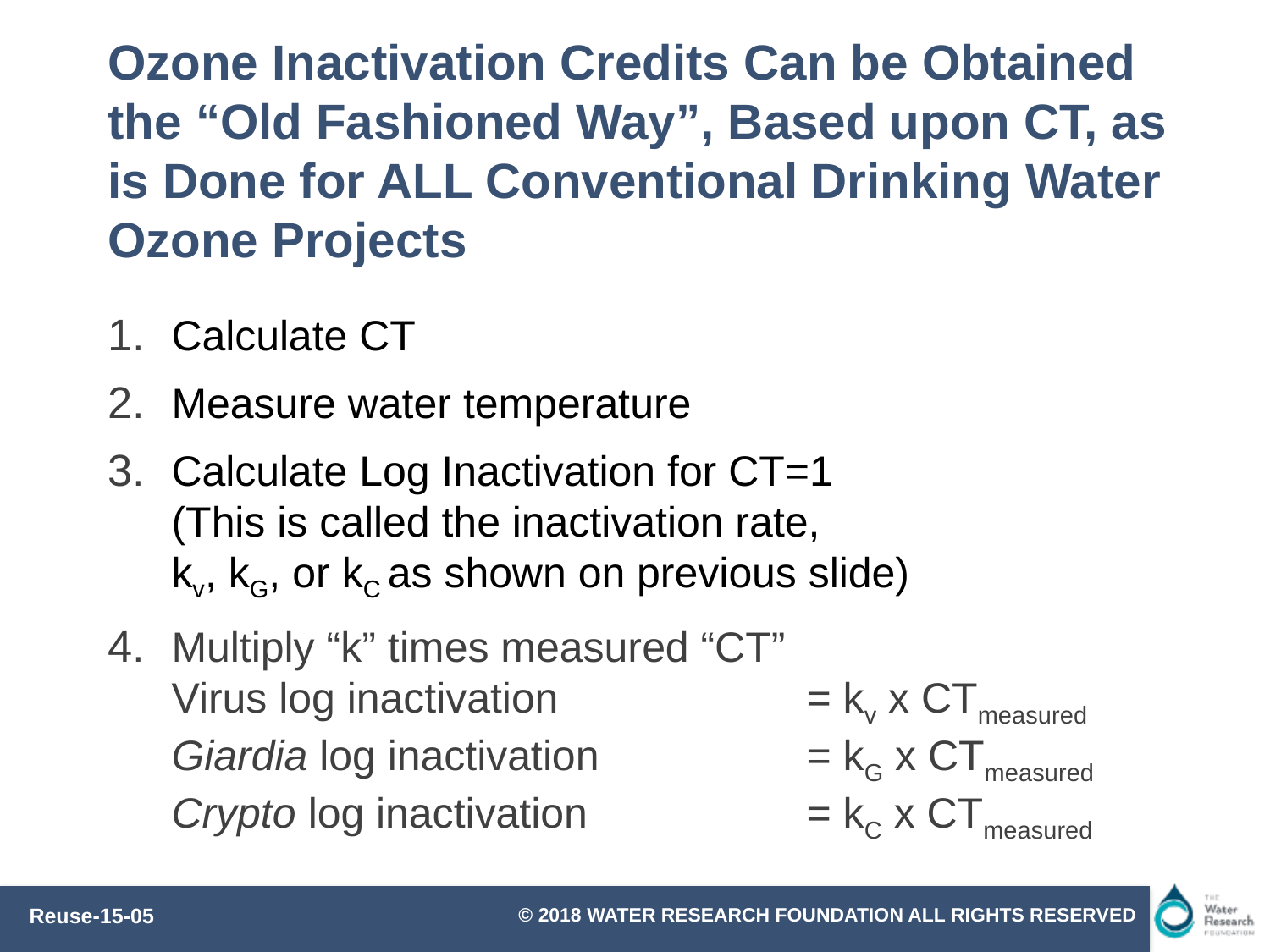

# Ozone Inactivation Credits Can be Obtained the “Old Fashioned Way”, Based upon CT, as is Done for ALL Conventional Drinking Water Ozone Projects
Calculate CT
Measure water temperature
Calculate Log Inactivation for CT=1
(This is called the inactivation rate,
kv, kG, or kC as shown on previous slide)
Multiply “k” times measured “CT”
Virus log inactivation		= kv x CTmeasured
Giardia log inactivation 		= kG x CTmeasured
Crypto log inactivation 		= kC x CTmeasured